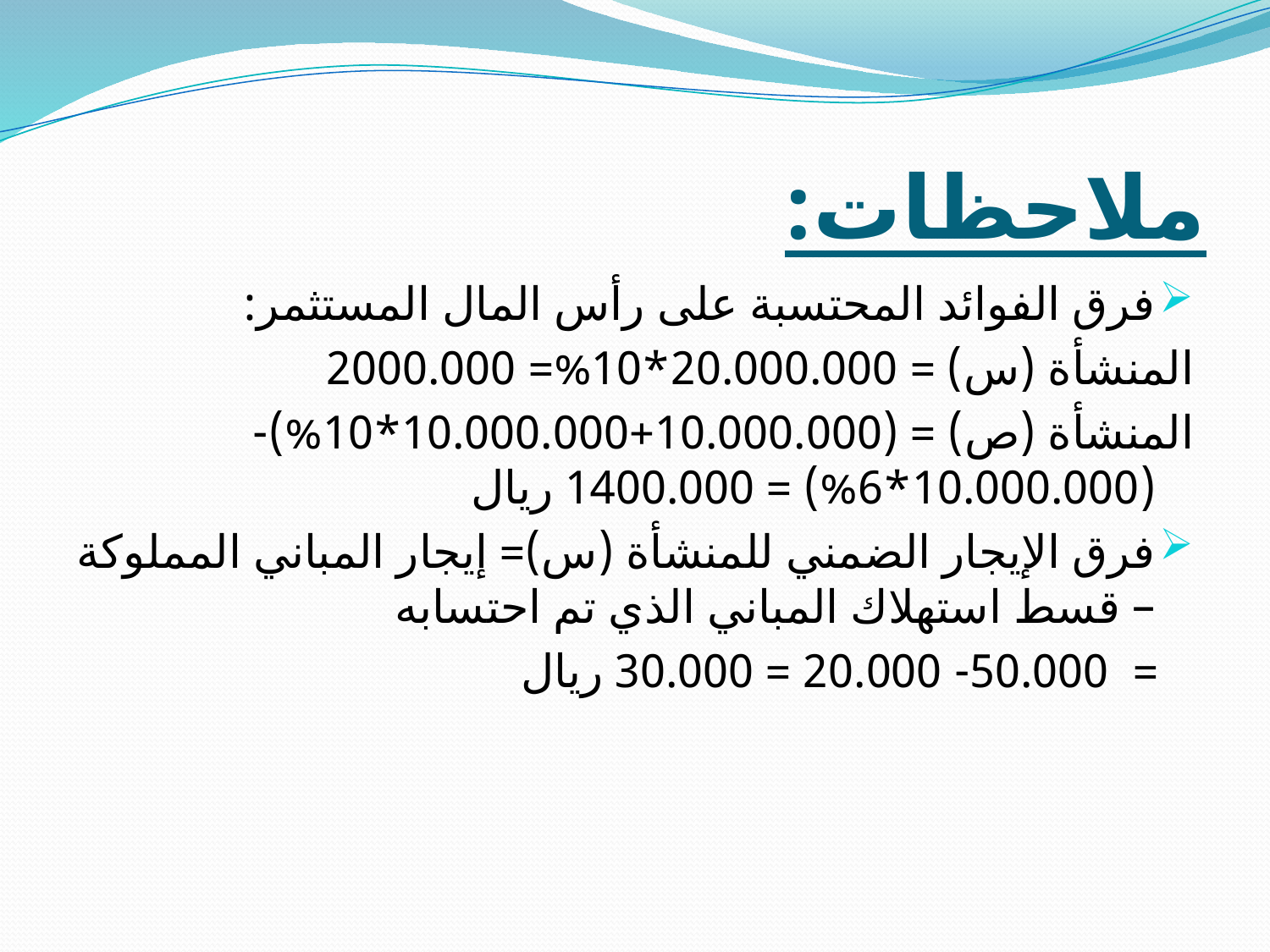

# ملاحظات:
فرق الفوائد المحتسبة على رأس المال المستثمر:
المنشأة (س) = 20.000.000*10%= 2000.000
المنشأة (ص) = (10.000.000+10.000.000*10%)-(10.000.000*6%) = 1400.000 ريال
فرق الإيجار الضمني للمنشأة (س)= إيجار المباني المملوكة – قسط استهلاك المباني الذي تم احتسابه
   =  50.000- 20.000 = 30.000 ريال